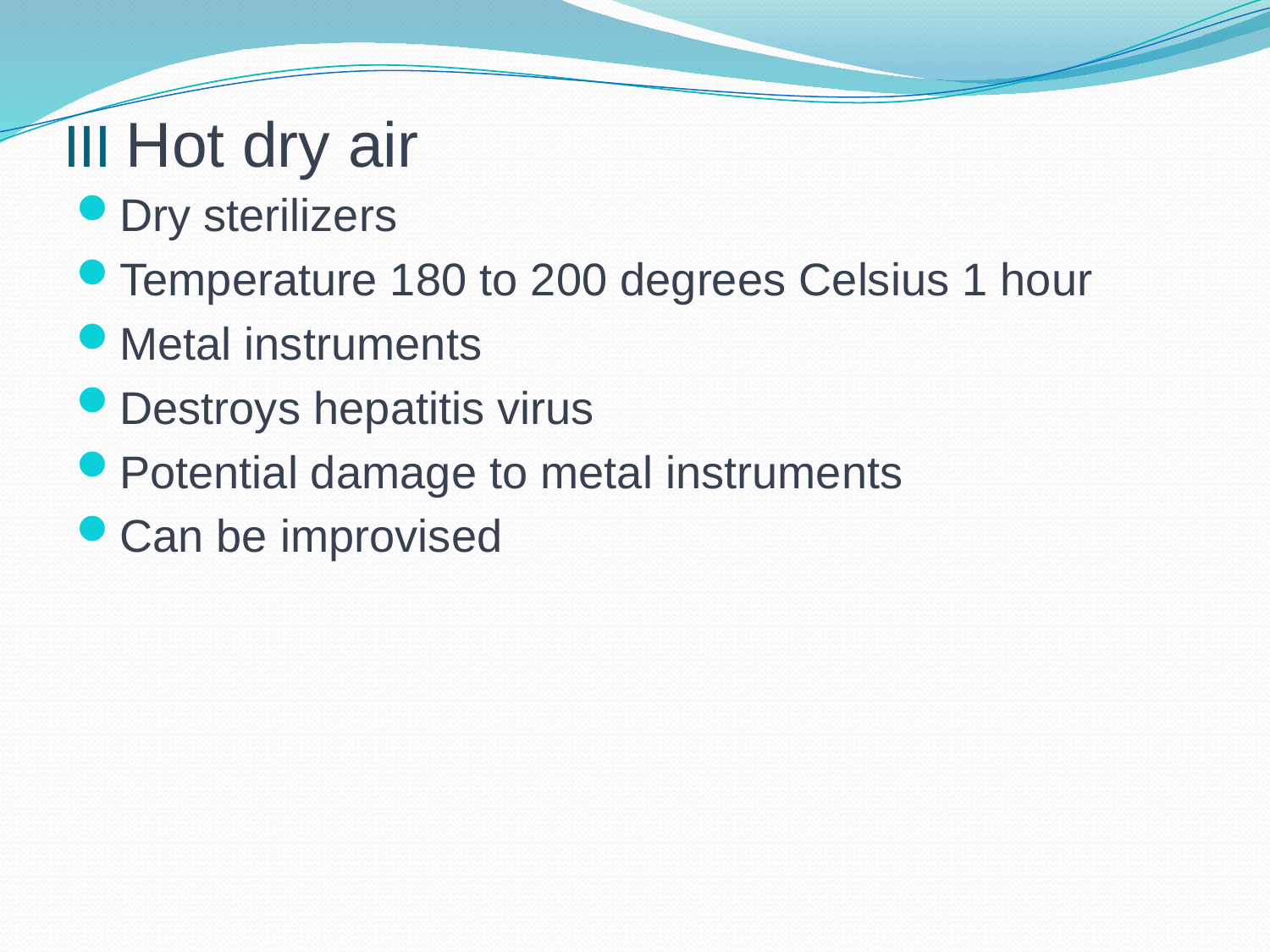

# III Hot dry air
Dry sterilizers
Temperature 180 to 200 degrees Celsius 1 hour
Metal instruments
Destroys hepatitis virus
Potential damage to metal instruments
Can be improvised